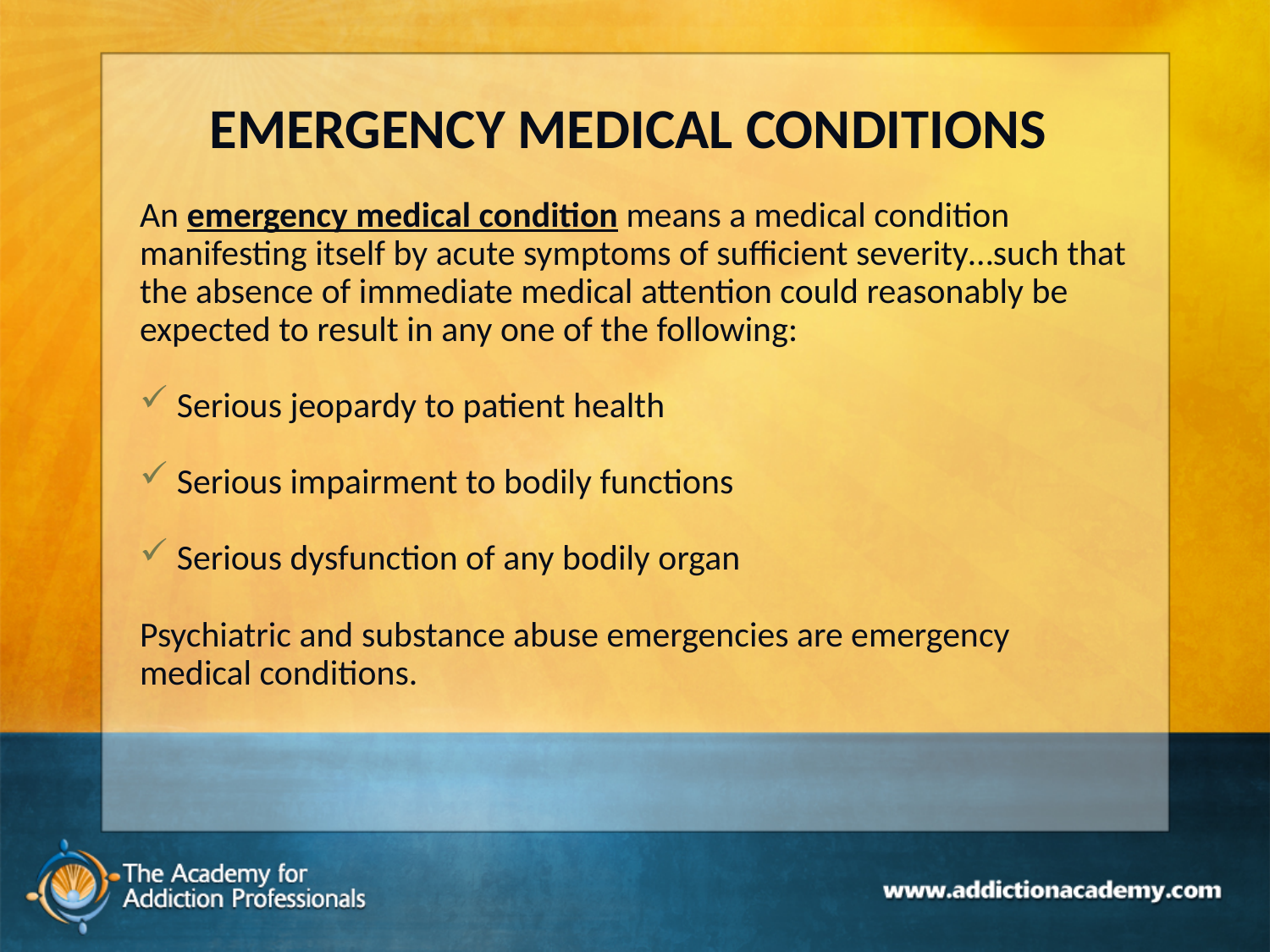

# EMERGENCY MEDICAL CONDITIONS
An emergency medical condition means a medical condition manifesting itself by acute symptoms of sufficient severity…such that the absence of immediate medical attention could reasonably be expected to result in any one of the following:

 Serious jeopardy to patient health

 Serious impairment to bodily functions

 Serious dysfunction of any bodily organ

Psychiatric and substance abuse emergencies are emergency medical conditions.

134